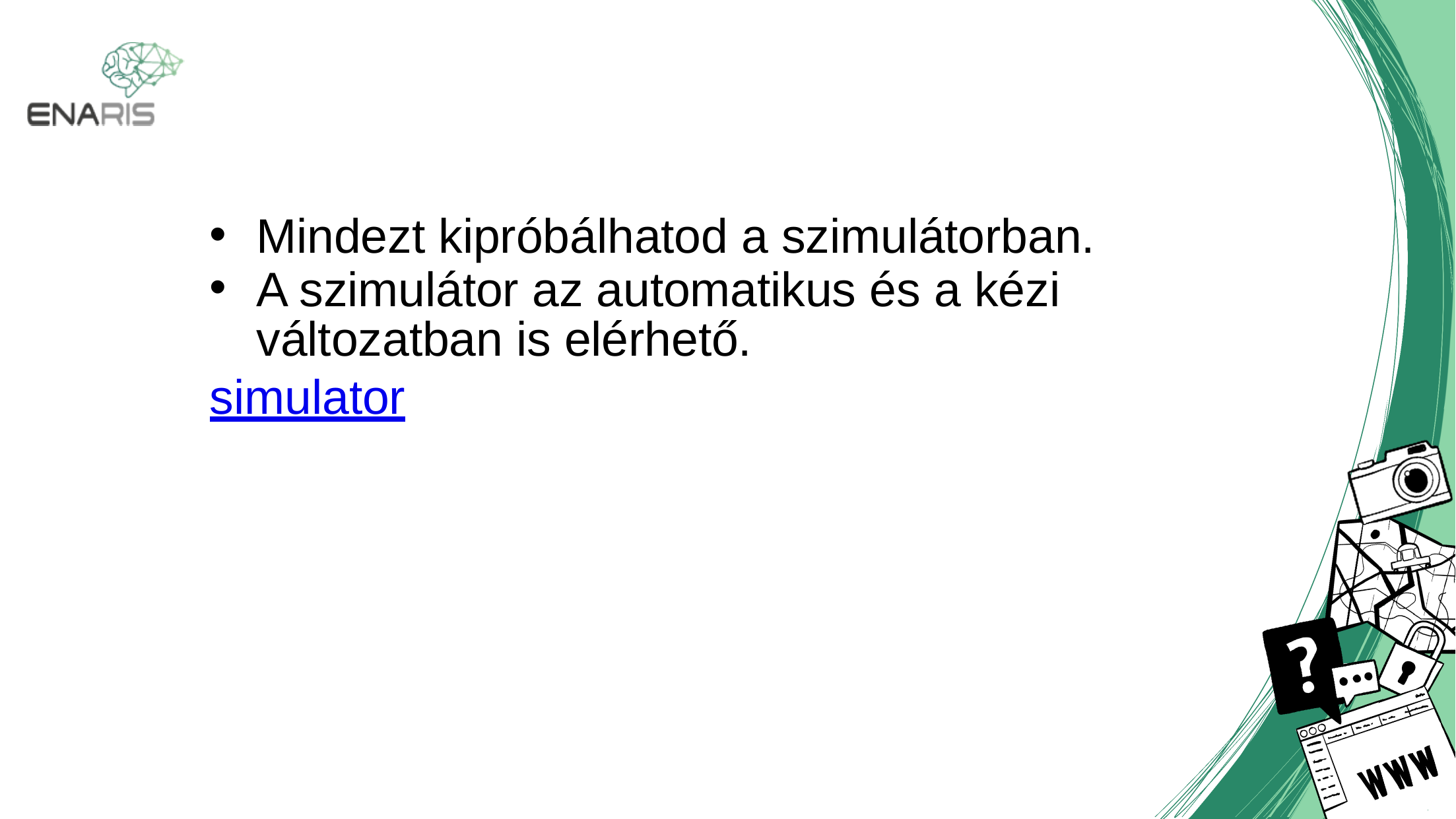

Mindezt kipróbálhatod a szimulátorban.
A szimulátor az automatikus és a kézi változatban is elérhető.
simulator